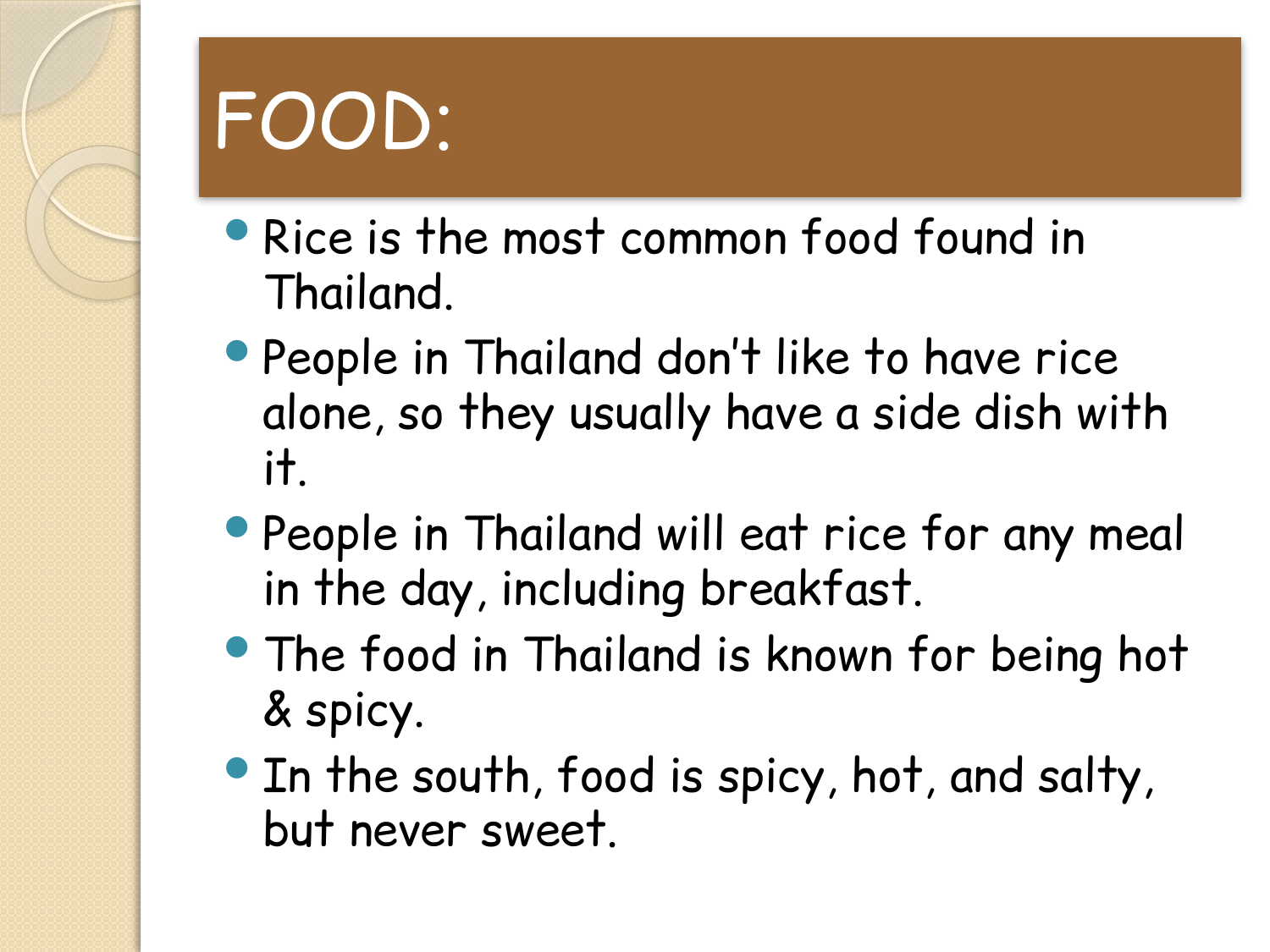

# FOOD:
Rice is the most common food found in Thailand.
People in Thailand don’t like to have rice alone, so they usually have a side dish with it.
People in Thailand will eat rice for any meal in the day, including breakfast.
The food in Thailand is known for being hot & spicy.
In the south, food is spicy, hot, and salty, but never sweet.